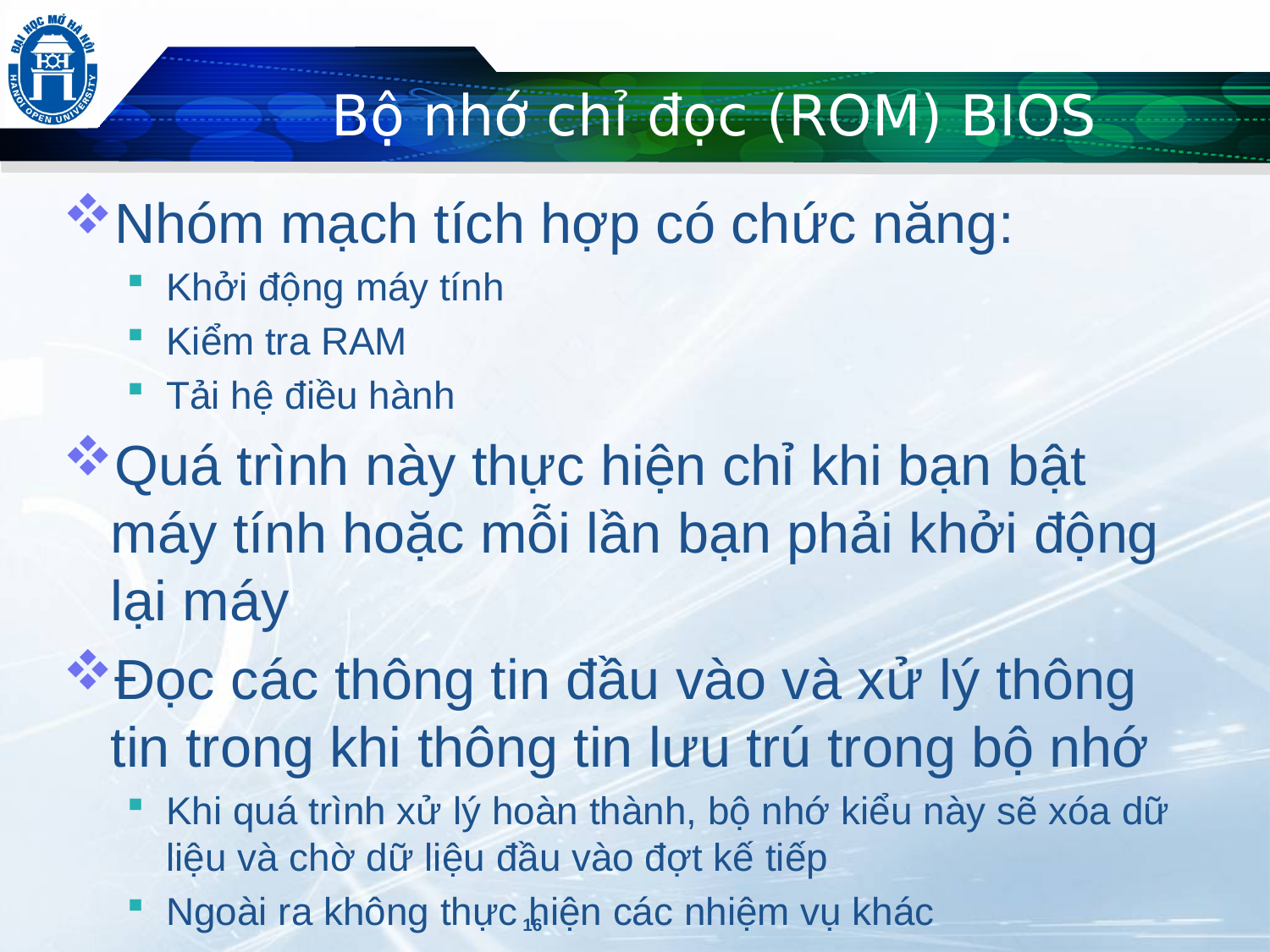

# Bộ nhớ chỉ đọc (ROM) BIOS
Nhóm mạch tích hợp có chức năng:
Khởi động máy tính
Kiểm tra RAM
Tải hệ điều hành
Quá trình này thực hiện chỉ khi bạn bật máy tính hoặc mỗi lần bạn phải khởi động lại máy
Đọc các thông tin đầu vào và xử lý thông tin trong khi thông tin lưu trú trong bộ nhớ
Khi quá trình xử lý hoàn thành, bộ nhớ kiểu này sẽ xóa dữ liệu và chờ dữ liệu đầu vào đợt kế tiếp
Ngoài ra không thực hiện các nhiệm vụ khác
16